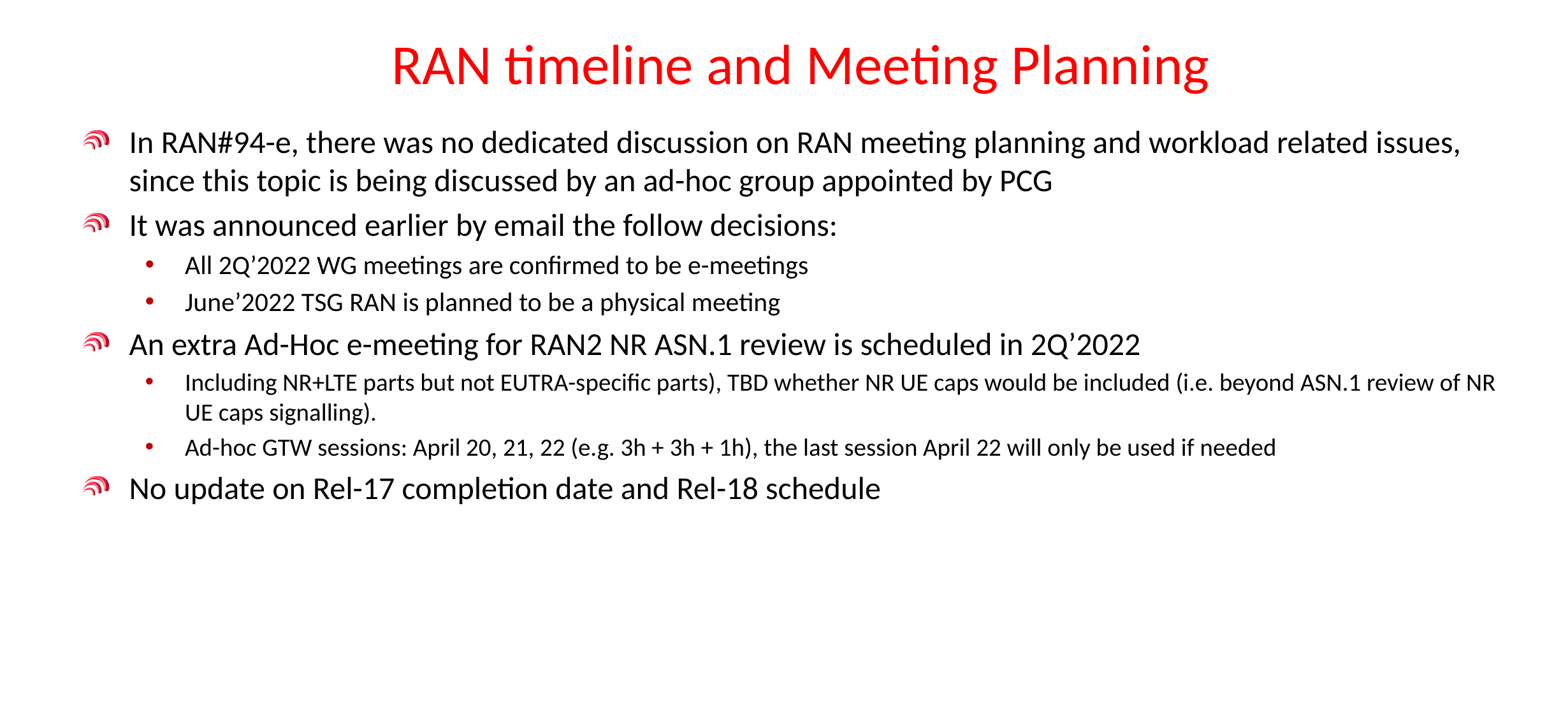

# RAN timeline and Meeting Planning
In RAN#94-e, there was no dedicated discussion on RAN meeting planning and workload related issues, since this topic is being discussed by an ad-hoc group appointed by PCG
It was announced earlier by email the follow decisions:
All 2Q’2022 WG meetings are confirmed to be e-meetings
June’2022 TSG RAN is planned to be a physical meeting
An extra Ad-Hoc e-meeting for RAN2 NR ASN.1 review is scheduled in 2Q’2022
Including NR+LTE parts but not EUTRA-specific parts), TBD whether NR UE caps would be included (i.e. beyond ASN.1 review of NR UE caps signalling).
Ad-hoc GTW sessions: April 20, 21, 22 (e.g. 3h + 3h + 1h), the last session April 22 will only be used if needed
No update on Rel-17 completion date and Rel-18 schedule